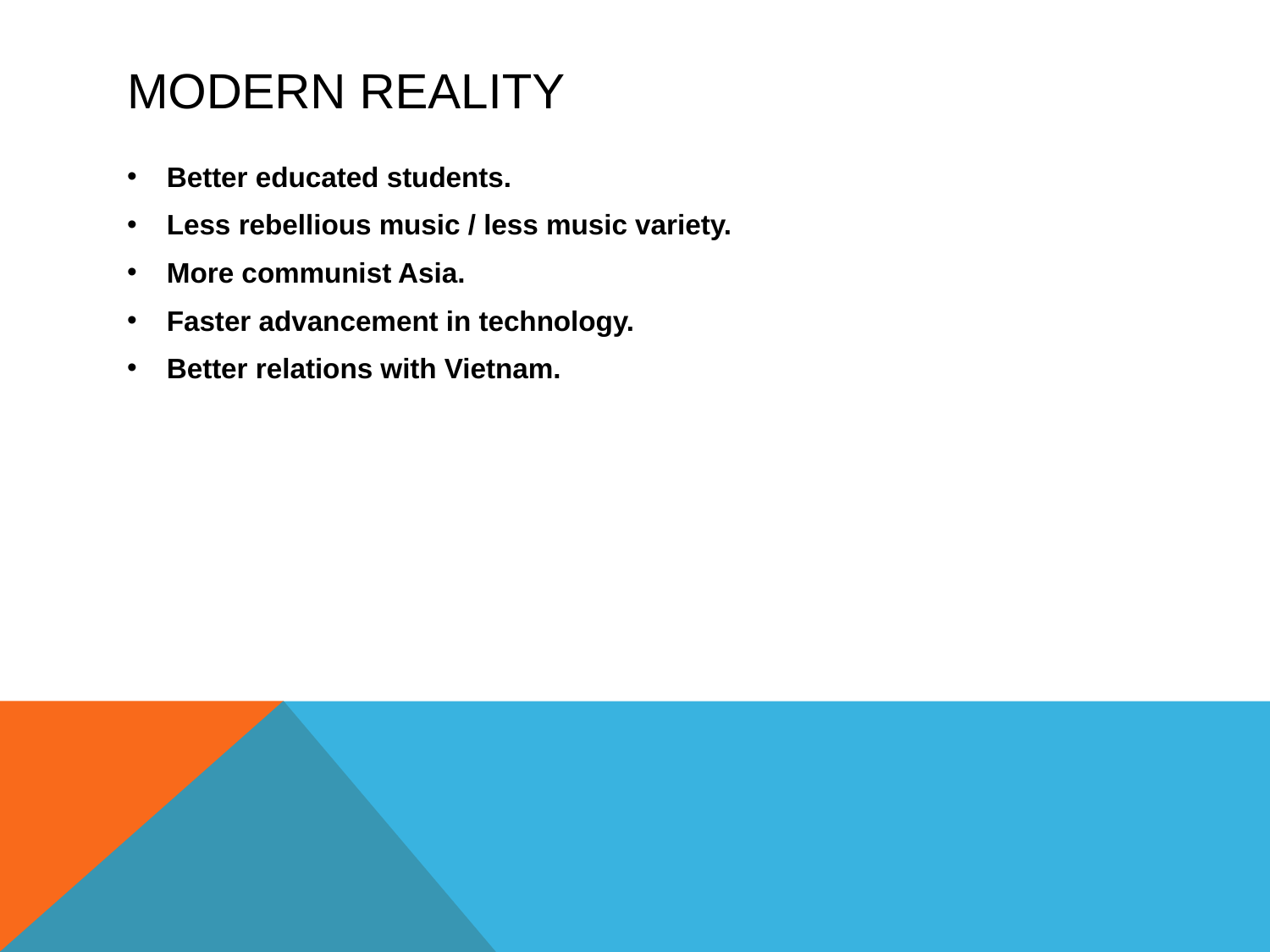

# Modern Reality
Better educated students.
Less rebellious music / less music variety.
More communist Asia.
Faster advancement in technology.
Better relations with Vietnam.